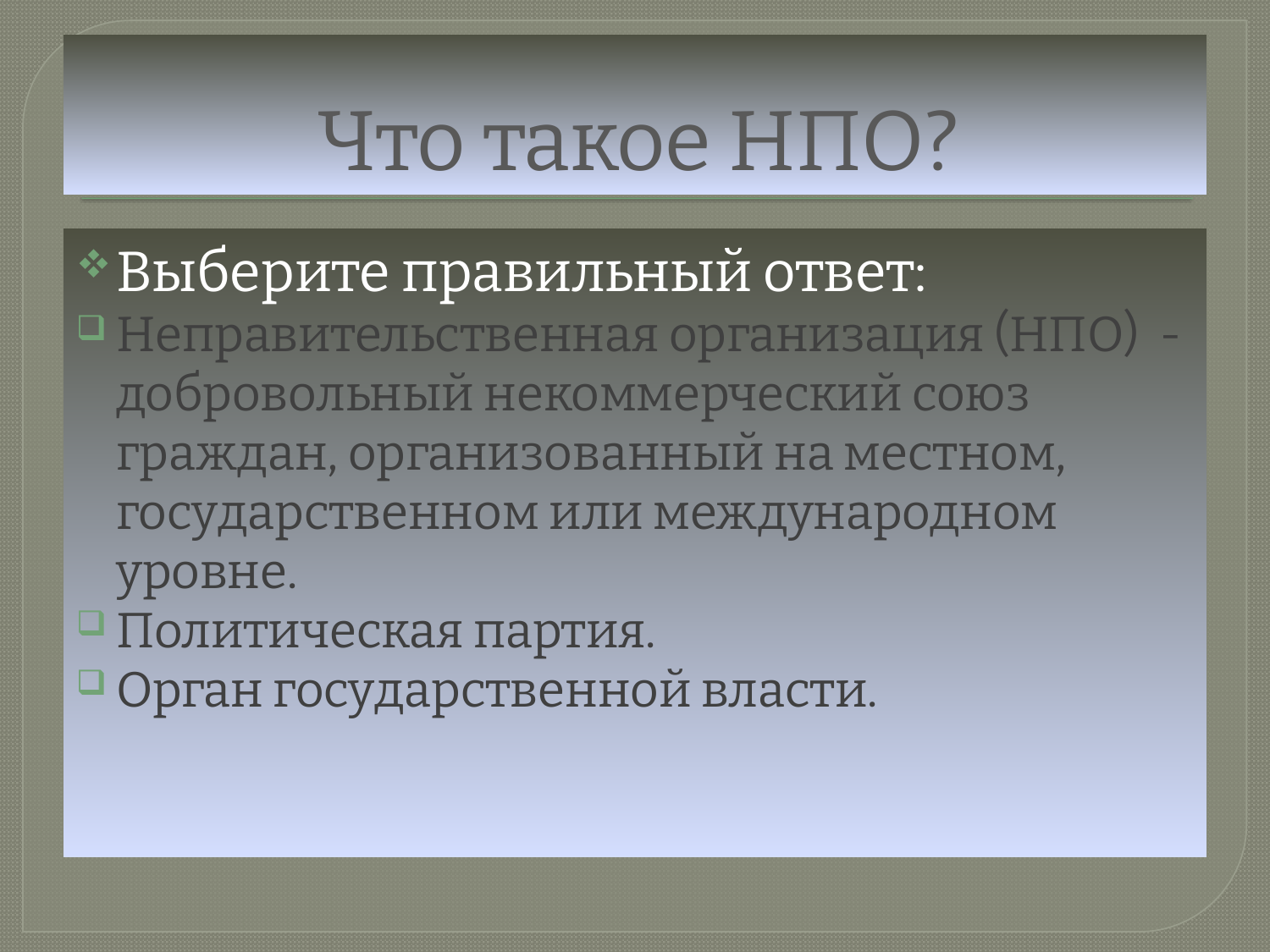

# Что такое НПО?
Выберите правильный ответ:
Неправительственная организация (НПО)  - добровольный некоммерческий союз граждан, организованный на местном, государственном или международном уровне.
Политическая партия.
Орган государственной власти.